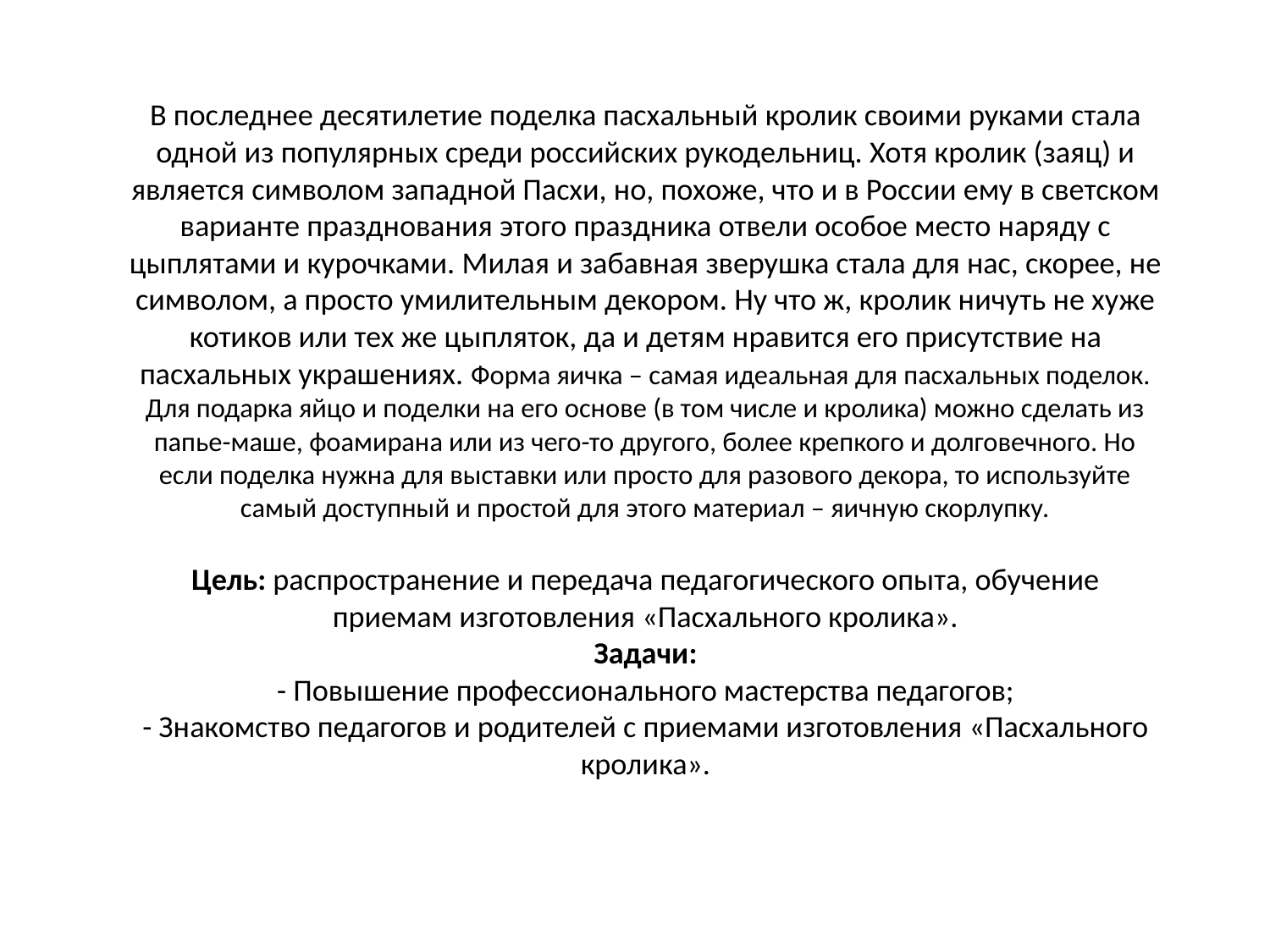

# В последнее десятилетие поделка пасхальный кролик своими руками стала одной из популярных среди российских рукодельниц. Хотя кролик (заяц) и является символом западной Пасхи, но, похоже, что и в России ему в светском варианте празднования этого праздника отвели особое место наряду с цыплятами и курочками. Милая и забавная зверушка стала для нас, скорее, не символом, а просто умилительным декором. Ну что ж, кролик ничуть не хуже котиков или тех же цыпляток, да и детям нравится его присутствие на пасхальных украшениях. Форма яичка – самая идеальная для пасхальных поделок. Для подарка яйцо и поделки на его основе (в том числе и кролика) можно сделать из папье-маше, фоамирана или из чего-то другого, более крепкого и долговечного. Но если поделка нужна для выставки или просто для разового декора, то используйте самый доступный и простой для этого материал – яичную скорлупку. Цель: распространение и передача педагогического опыта, обучение приемам изготовления «Пасхального кролика». Задачи: - Повышение профессионального мастерства педагогов; - Знакомство педагогов и родителей с приемами изготовления «Пасхального кролика».